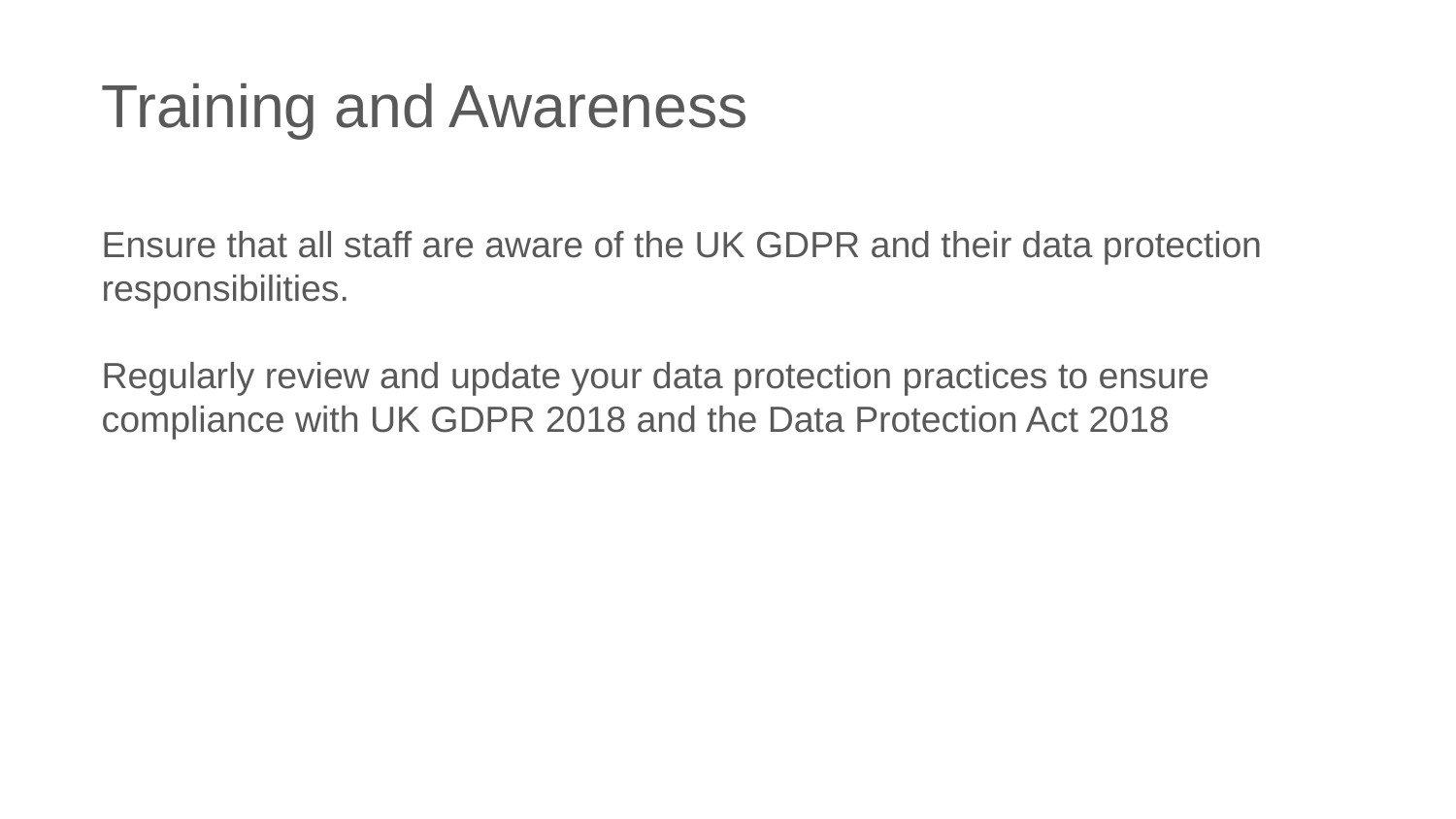

Training and Awareness
Ensure that all staff are aware of the UK GDPR and their data protection responsibilities.

Regularly review and update your data protection practices to ensure compliance with UK GDPR 2018 and the Data Protection Act 2018